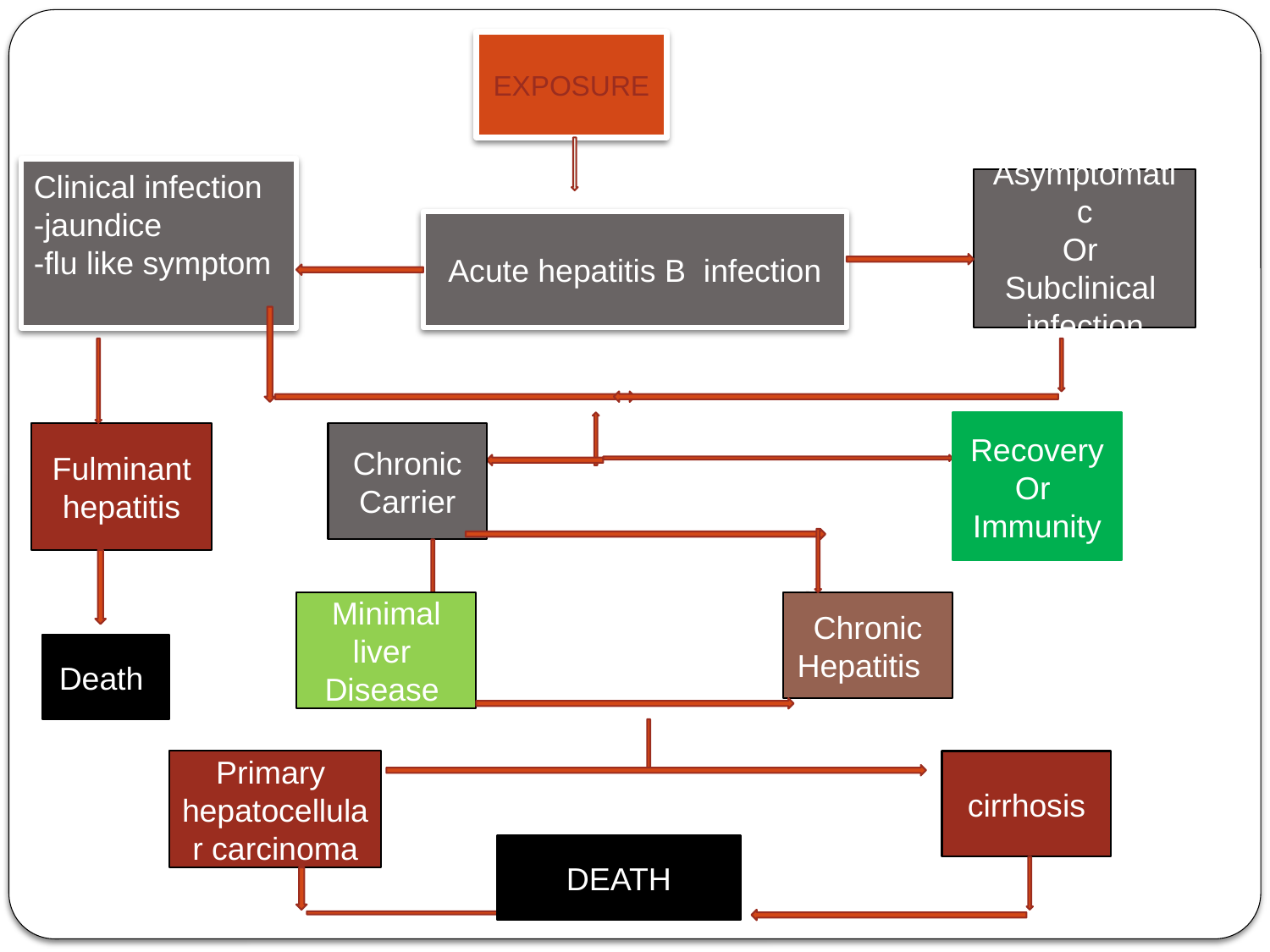

EXPOSURE
#

Clinical infection
-jaundice
-flu like symptom

Asymptomatic
Or
Subclinical  infection
Acute hepatitis B  infection

Recovery
Or
Immunity
Fulminant hepatitis
Chronic
Carrier

Minimal liver
Disease
Chronic Hepatitis

Death

Primary  hepatocellular carcinoma
cirrhosis

DEATH